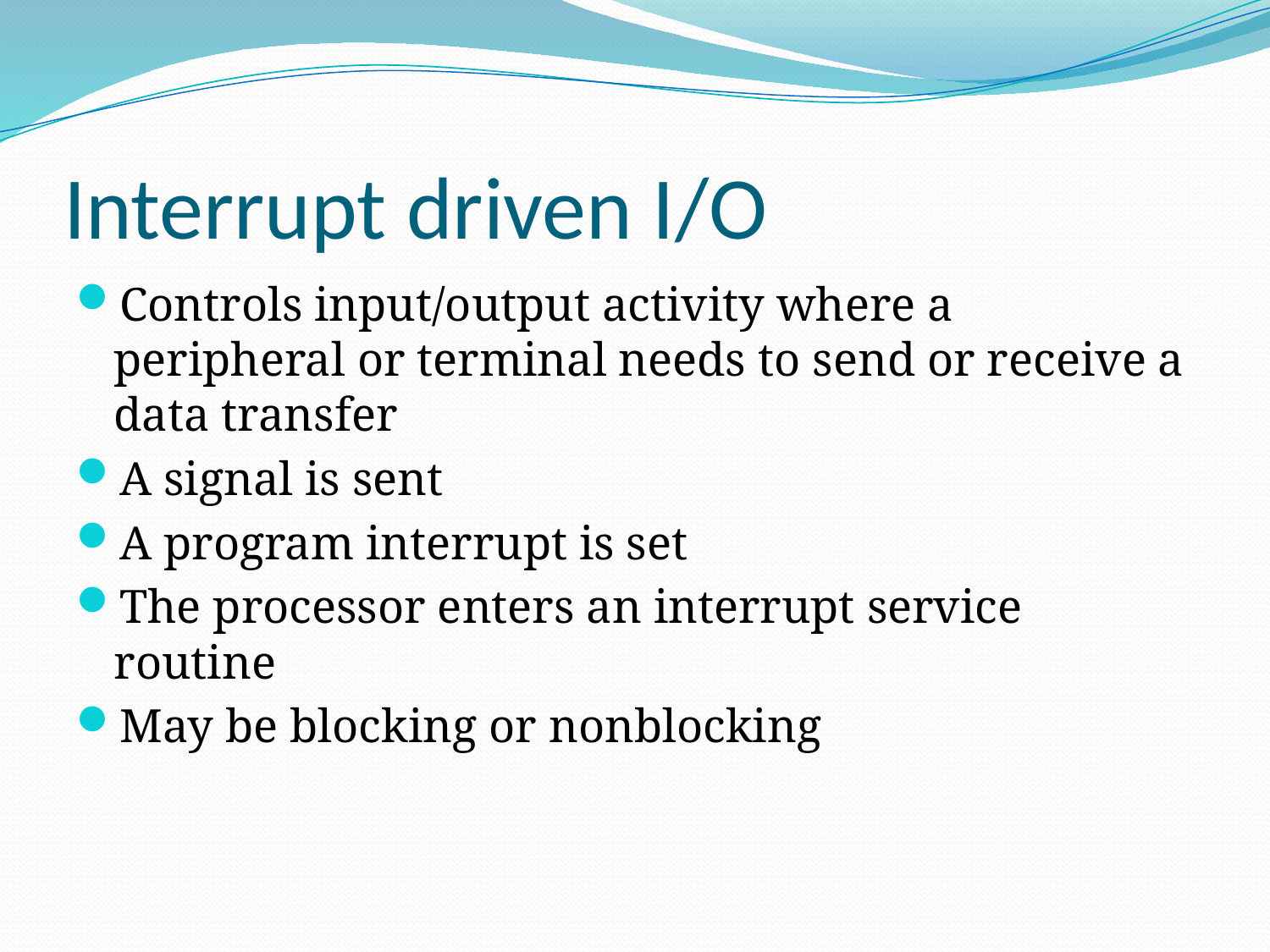

# Interrupt driven I/O
Controls input/output activity where a peripheral or terminal needs to send or receive a data transfer
A signal is sent
A program interrupt is set
The processor enters an interrupt service routine
May be blocking or nonblocking